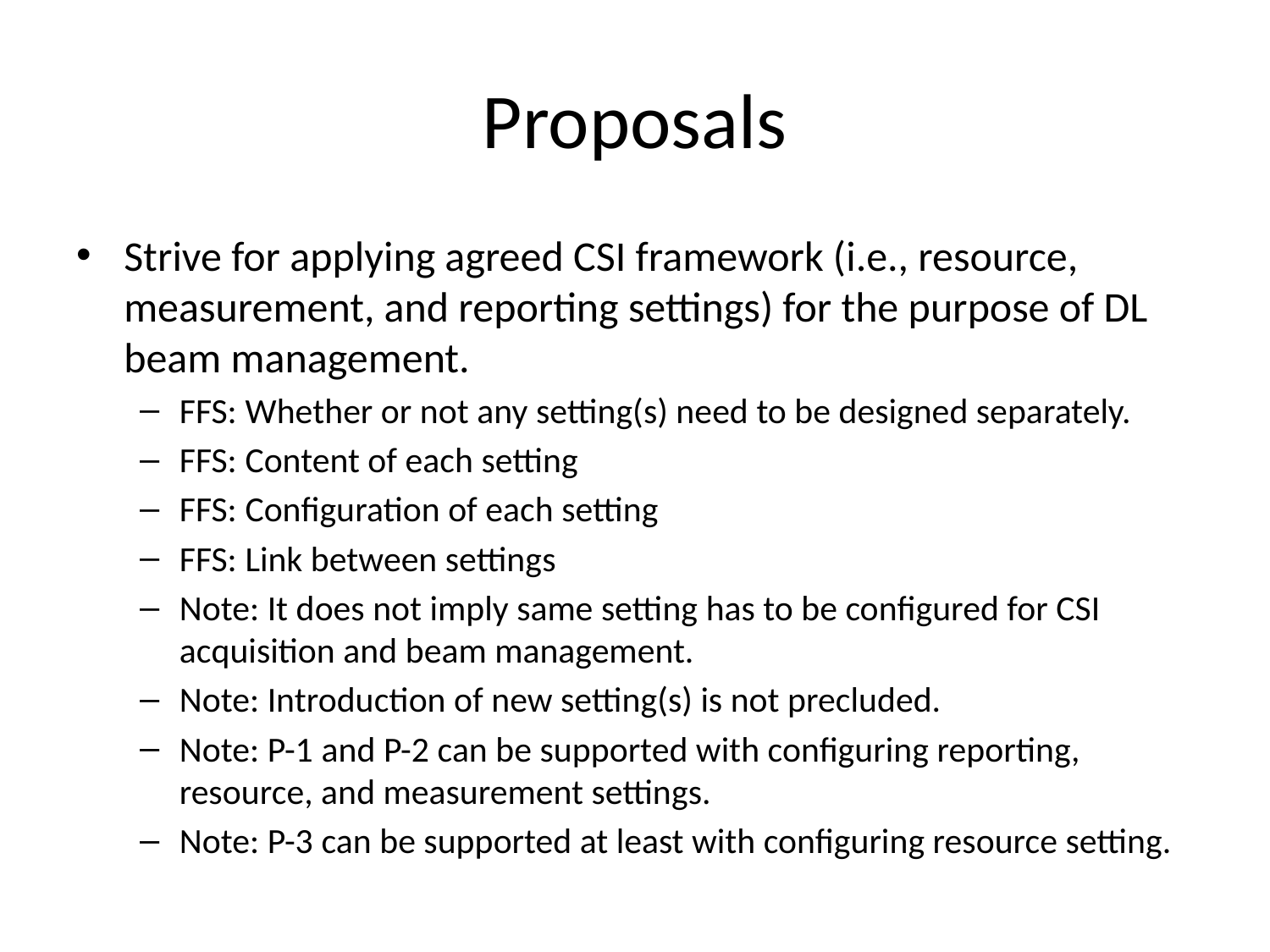

# Proposals
Strive for applying agreed CSI framework (i.e., resource, measurement, and reporting settings) for the purpose of DL beam management.
FFS: Whether or not any setting(s) need to be designed separately.
FFS: Content of each setting
FFS: Configuration of each setting
FFS: Link between settings
Note: It does not imply same setting has to be configured for CSI acquisition and beam management.
Note: Introduction of new setting(s) is not precluded.
Note: P-1 and P-2 can be supported with configuring reporting, resource, and measurement settings.
Note: P-3 can be supported at least with configuring resource setting.